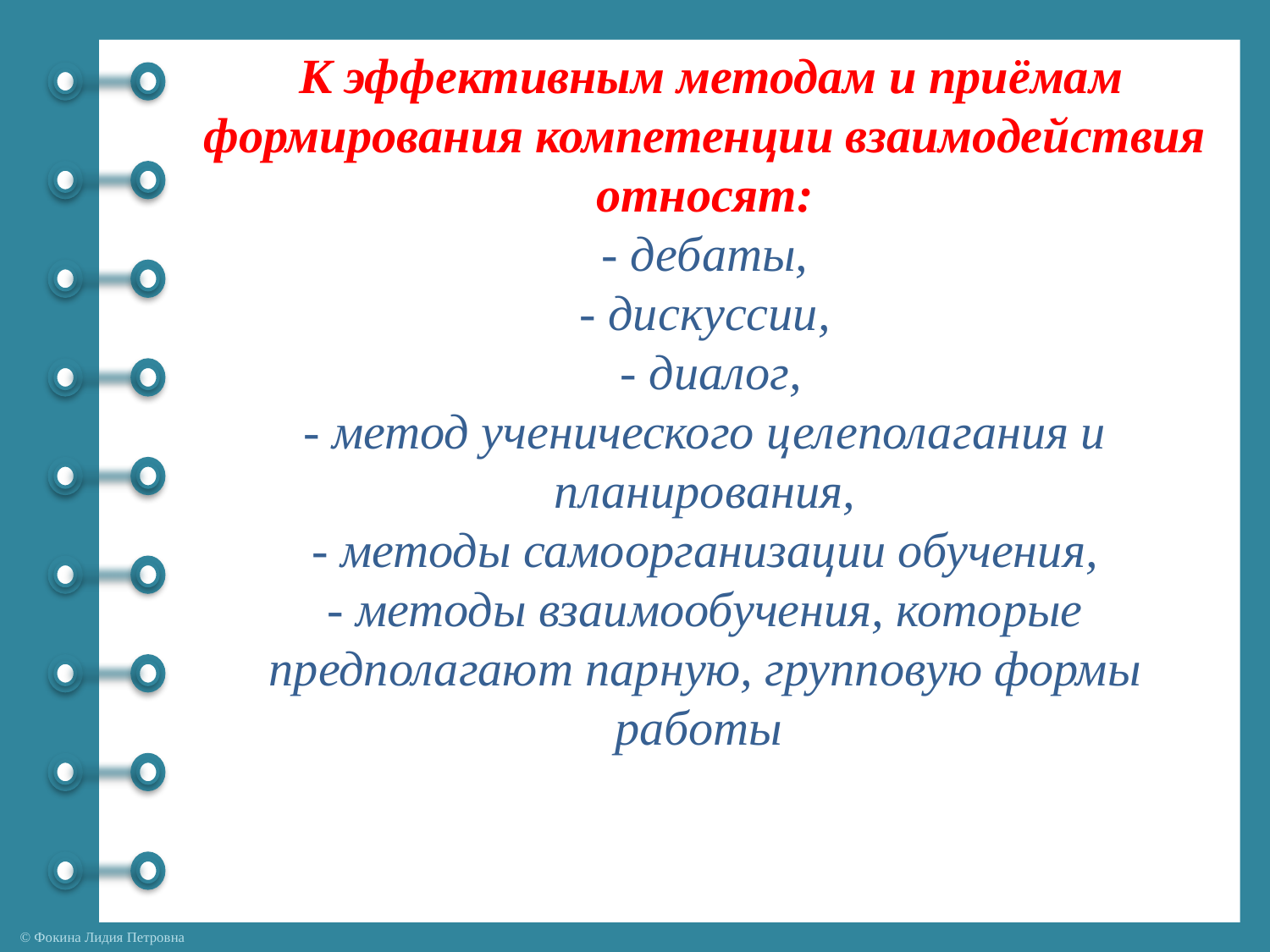

# К эффективным методам и приёмам формирования компетенции взаимодействия относят: - дебаты, - дискуссии, - диалог, - метод ученического целеполагания и планирования, - методы самоорганизации обучения, - методы взаимообучения, которые предполагают парную, групповую формы работы